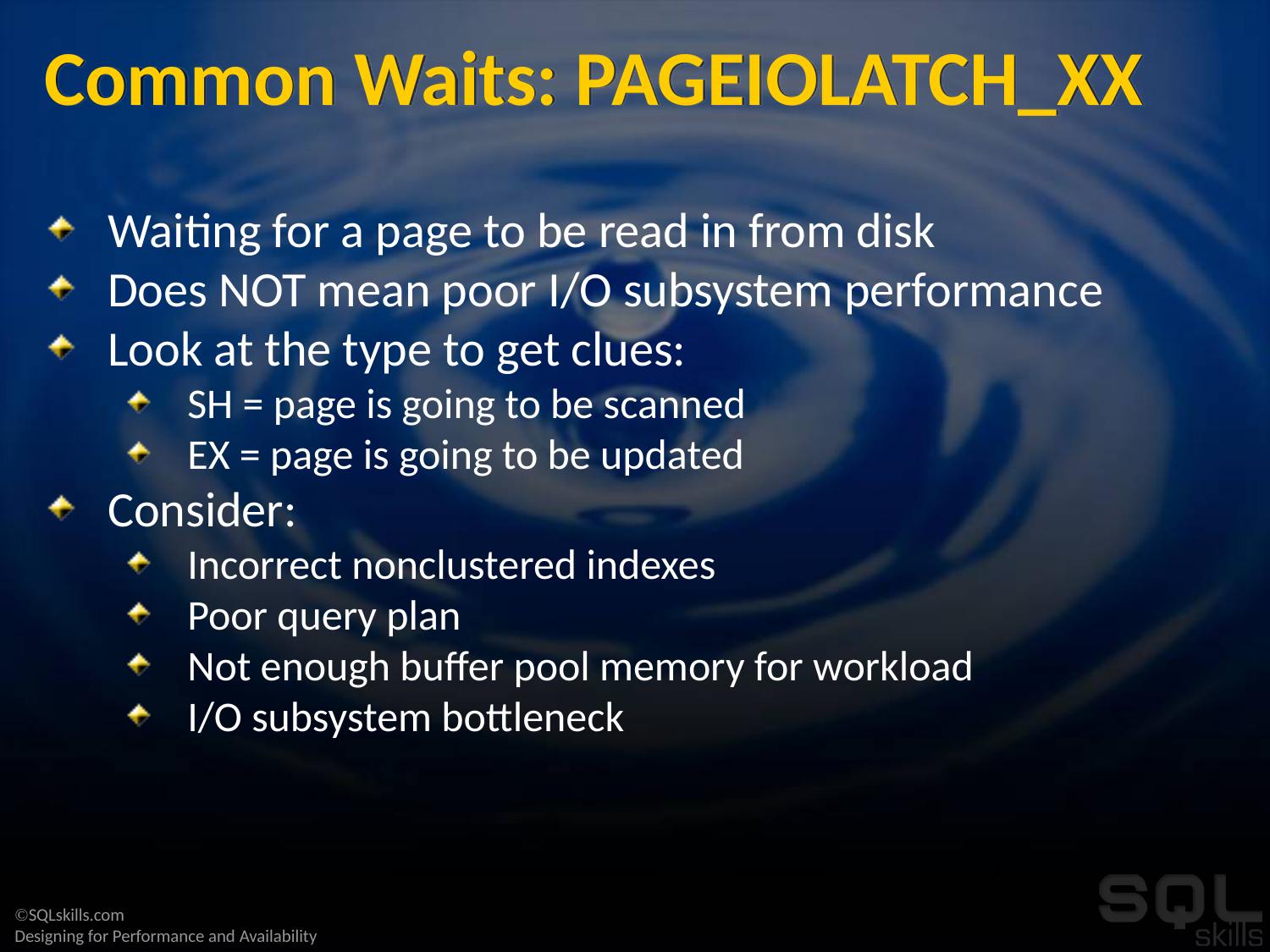

# Common Waits: PAGEIOLATCH_XX
Waiting for a page to be read in from disk
Does NOT mean poor I/O subsystem performance
Look at the type to get clues:
SH = page is going to be scanned
EX = page is going to be updated
Consider:
Incorrect nonclustered indexes
Poor query plan
Not enough buffer pool memory for workload
I/O subsystem bottleneck